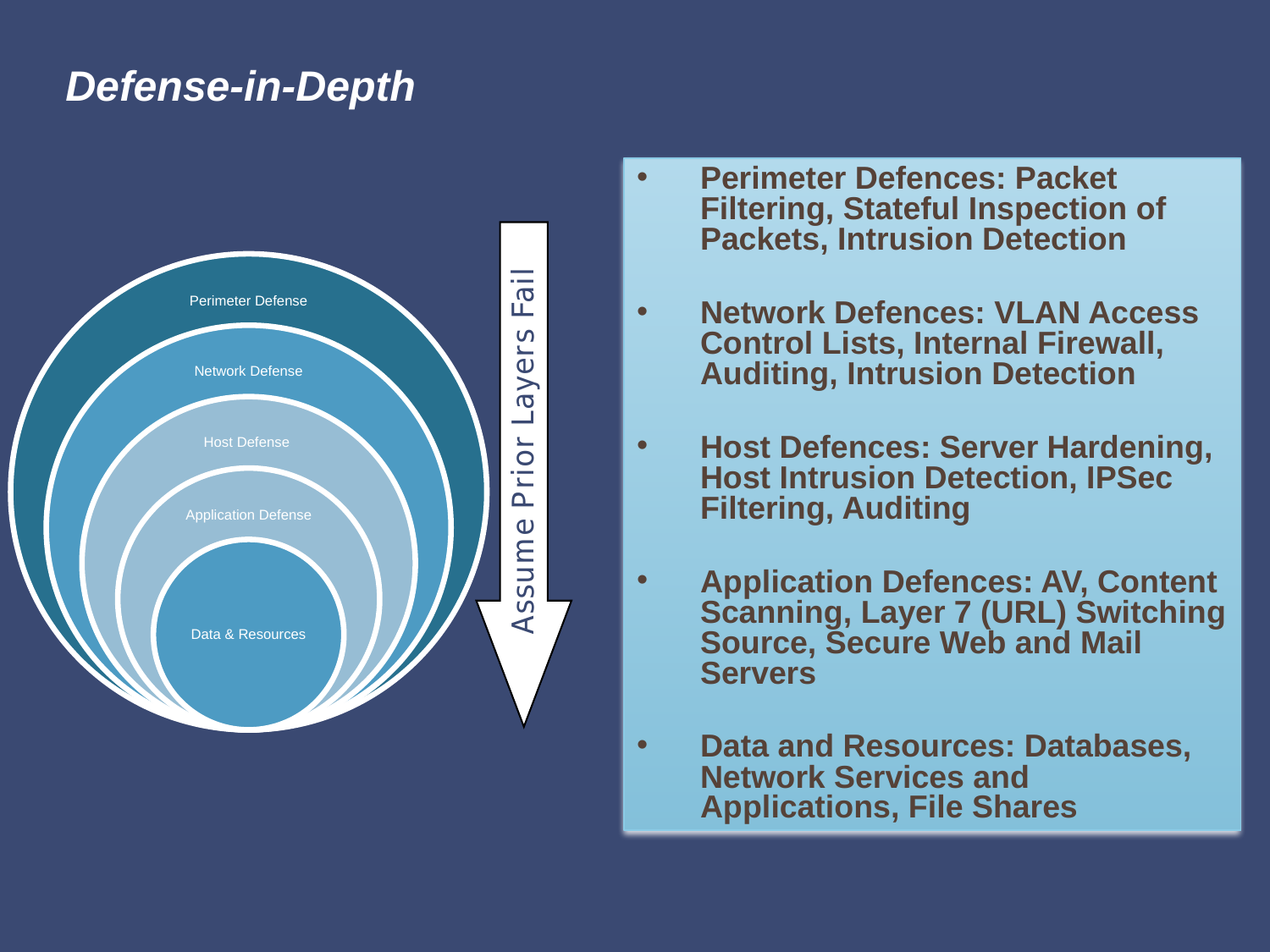

Defense-in-Depth
Perimeter Defences: Packet Filtering, Stateful Inspection of Packets, Intrusion Detection

Network Defences: VLAN Access Control Lists, Internal Firewall, Auditing, Intrusion Detection

Host Defences: Server Hardening, Host Intrusion Detection, IPSec Filtering, Auditing

Application Defences: AV, Content Scanning, Layer 7 (URL) Switching Source, Secure Web and Mail Servers

Data and Resources: Databases, Network Services and Applications, File Shares
Perimeter Defense
Network Defense
Host Defense
Application Defense
Data & Resources

Assume Prior Layers Fail